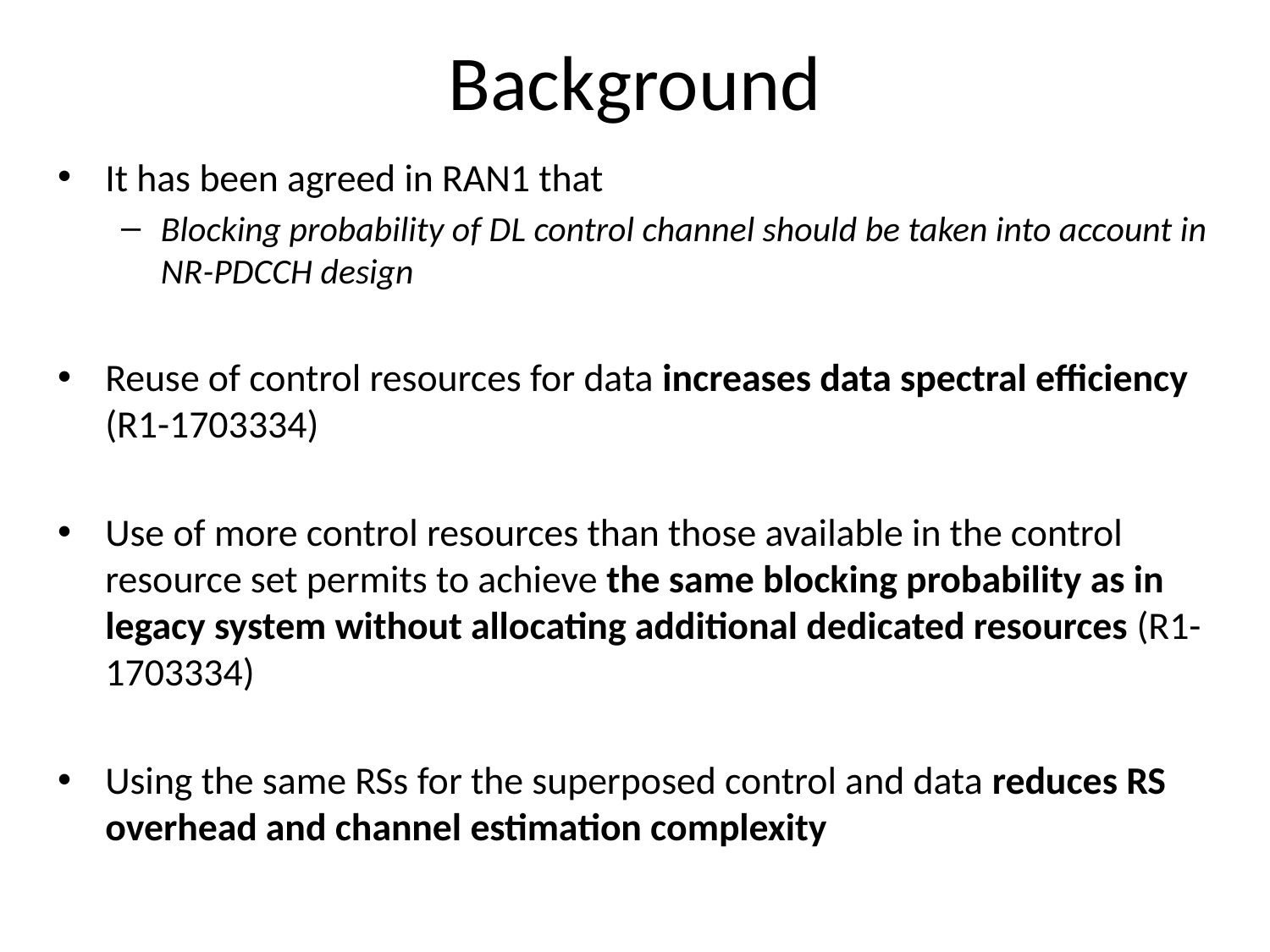

# Background
It has been agreed in RAN1 that
Blocking probability of DL control channel should be taken into account in NR-PDCCH design

Reuse of control resources for data increases data spectral efficiency (R1-1703334)

Use of more control resources than those available in the control resource set permits to achieve the same blocking probability as in legacy system without allocating additional dedicated resources (R1-1703334)

Using the same RSs for the superposed control and data reduces RS overhead and channel estimation complexity